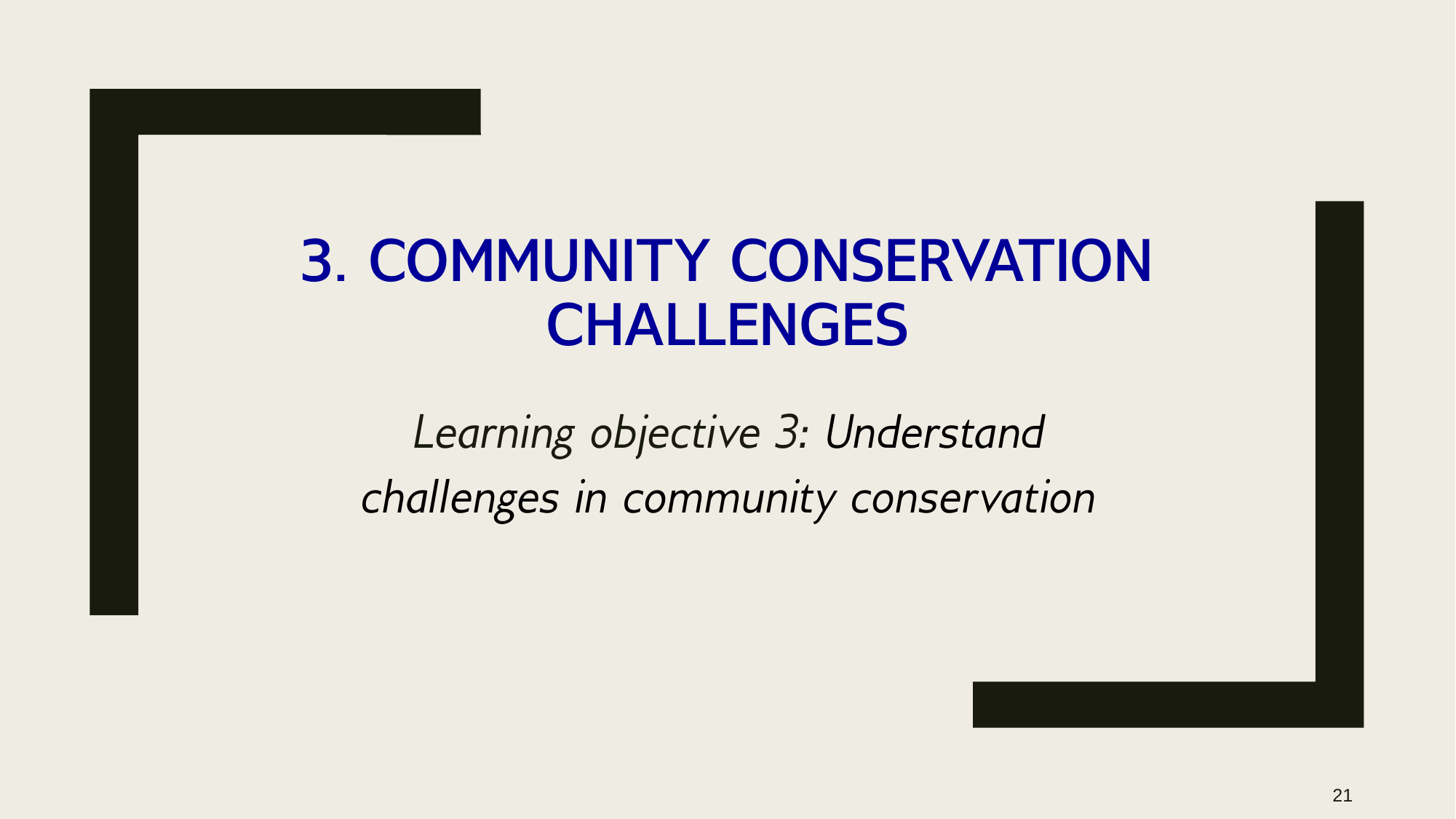

# 3. Community conservation challenges
Learning objective 3: Understand challenges in community conservation

21